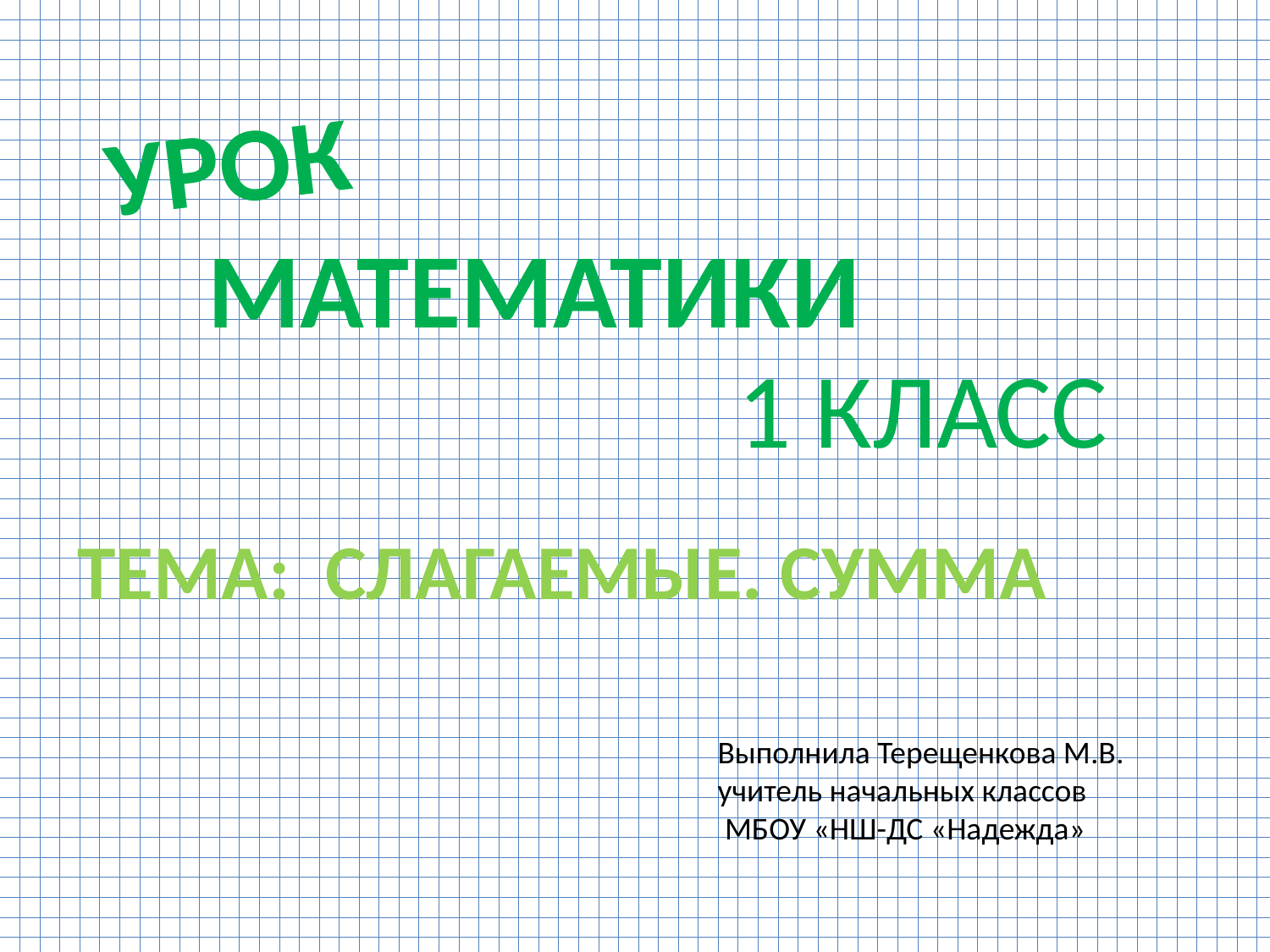

УРОК
МАТЕМАТИКИ
1 КЛАСС
ТЕМА:  СЛАГАЕМЫЕ. СУММА
Выполнила Терещенкова М.В.
учитель начальных классов
 МБОУ «НШ-ДС «Надежда»